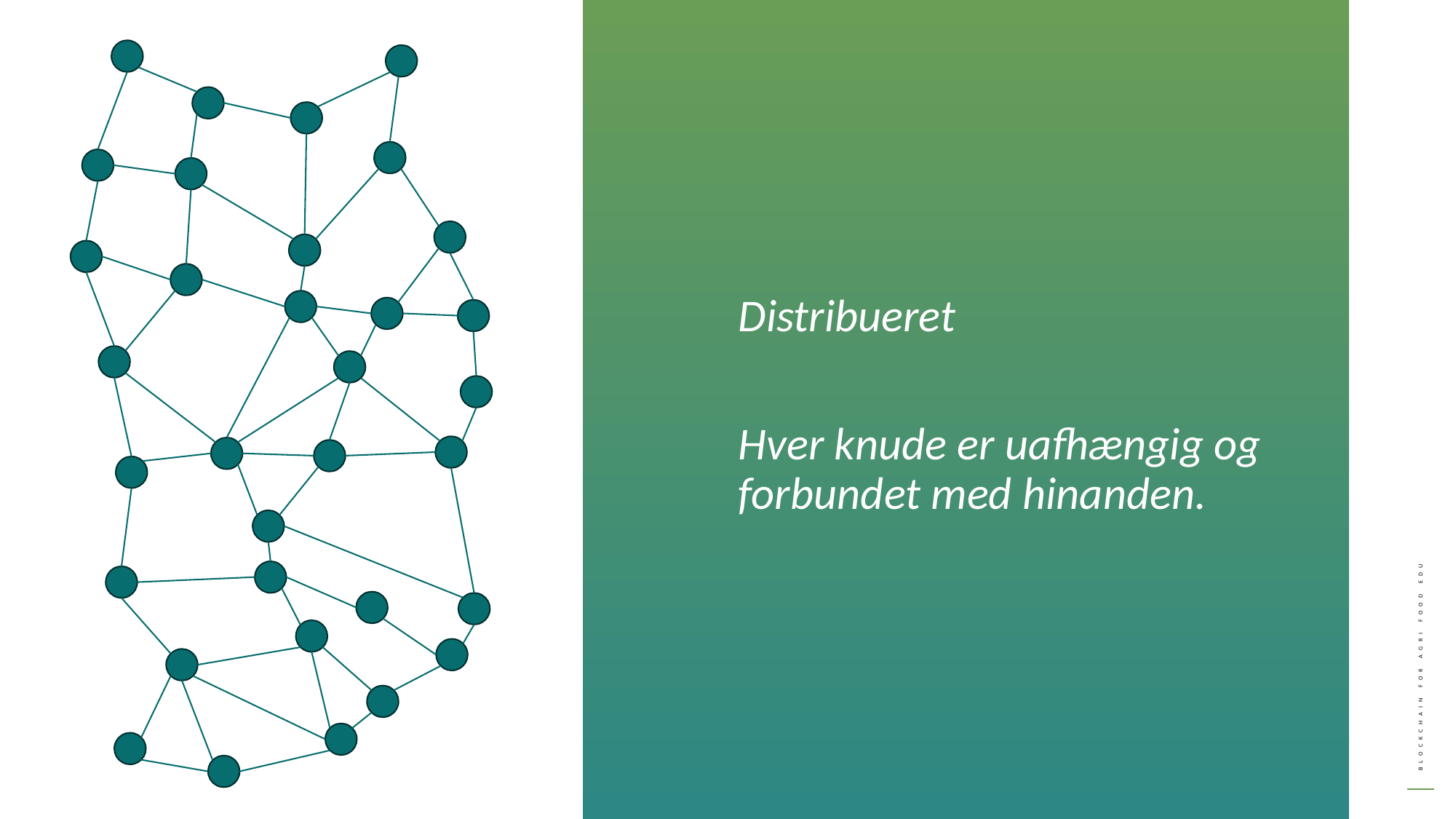

Distribueret

Hver knude er uafhængig og forbundet med hinanden.